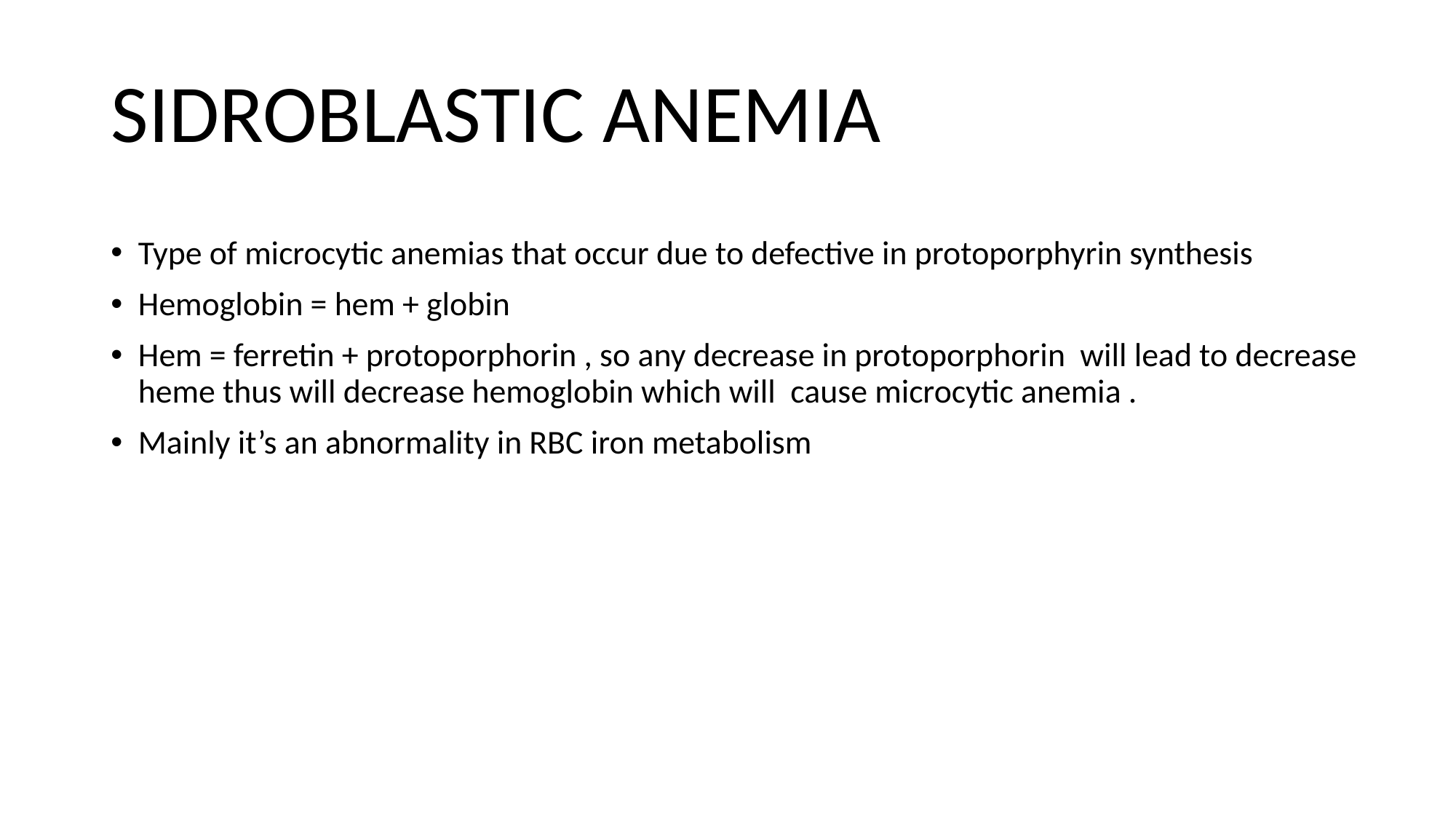

# SIDROBLASTIC ANEMIA
Type of microcytic anemias that occur due to defective in protoporphyrin synthesis
Hemoglobin = hem + globin
Hem = ferretin + protoporphorin , so any decrease in protoporphorin  will lead to decrease heme thus will decrease hemoglobin which will  cause microcytic anemia .
Mainly it’s an abnormality in RBC iron metabolism